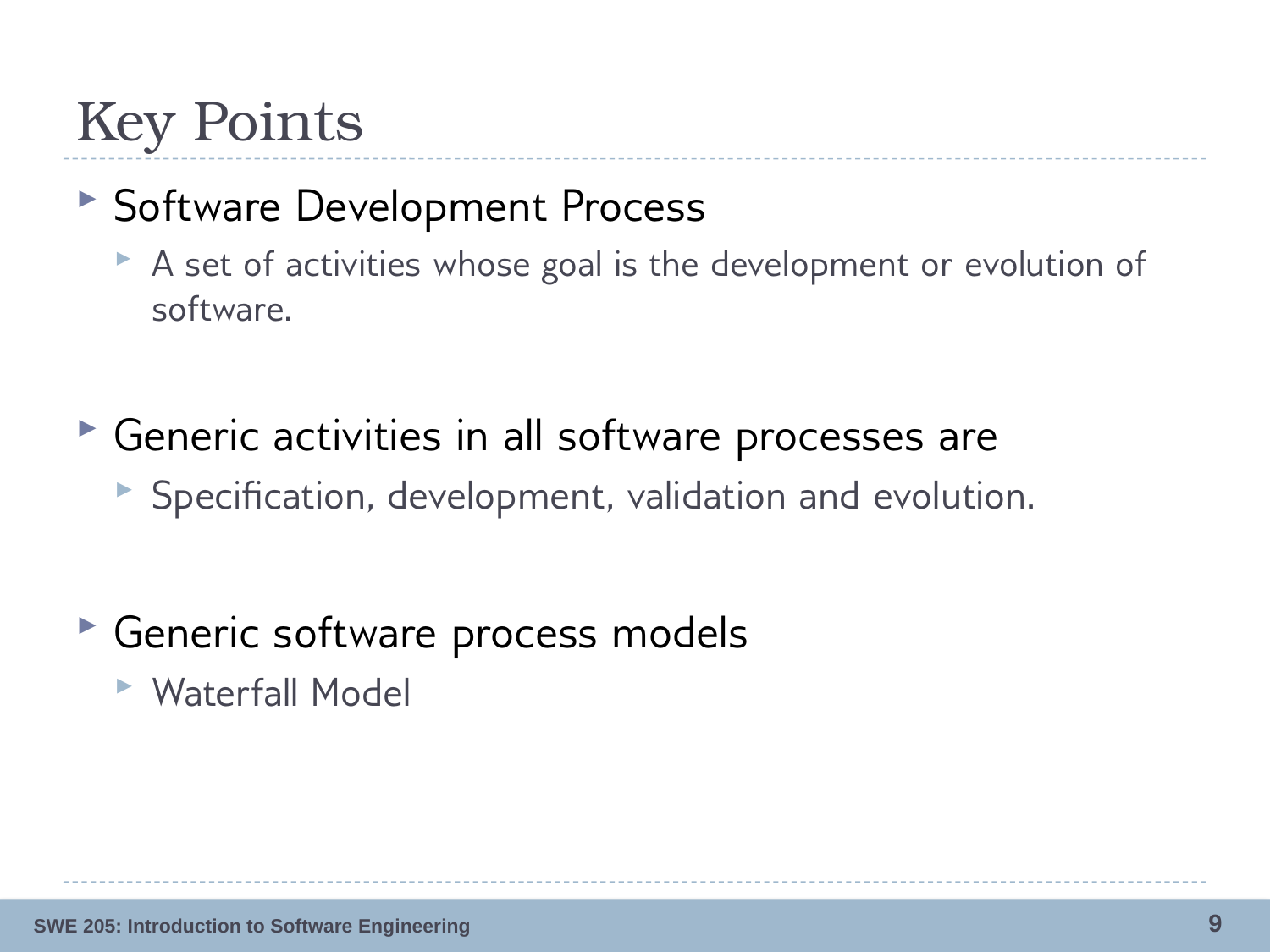

# Key Points
Software Development Process
A set of activities whose goal is the development or evolution of software.

Generic activities in all software processes are
Specification, development, validation and evolution.

Generic software process models
Waterfall Model

9